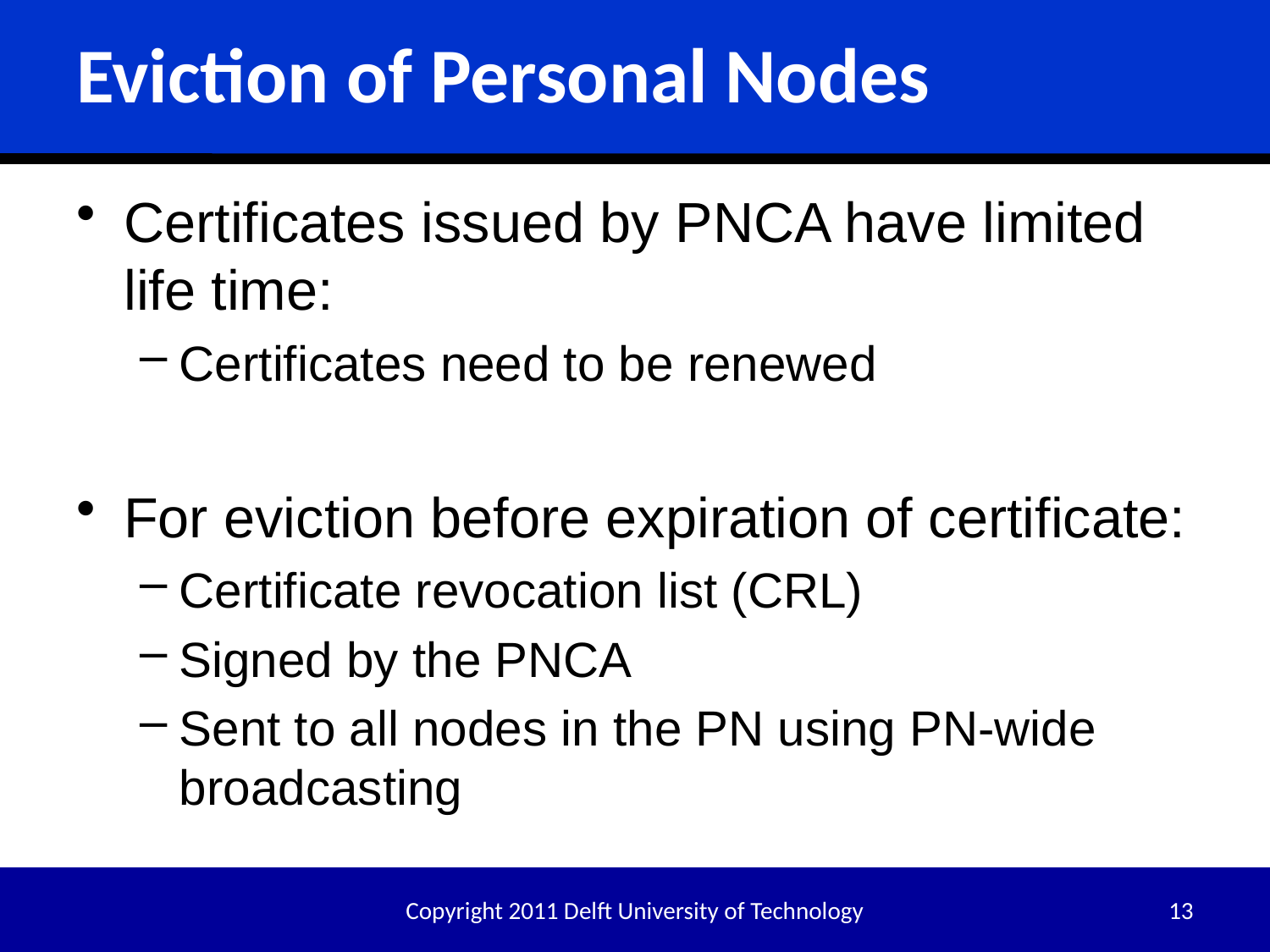

# Eviction of Personal Nodes
Certificates issued by PNCA have limited life time:
Certificates need to be renewed

For eviction before expiration of certificate:
Certificate revocation list (CRL)
Signed by the PNCA
Sent to all nodes in the PN using PN-wide broadcasting

Copyright 2011 Delft University of Technology
13